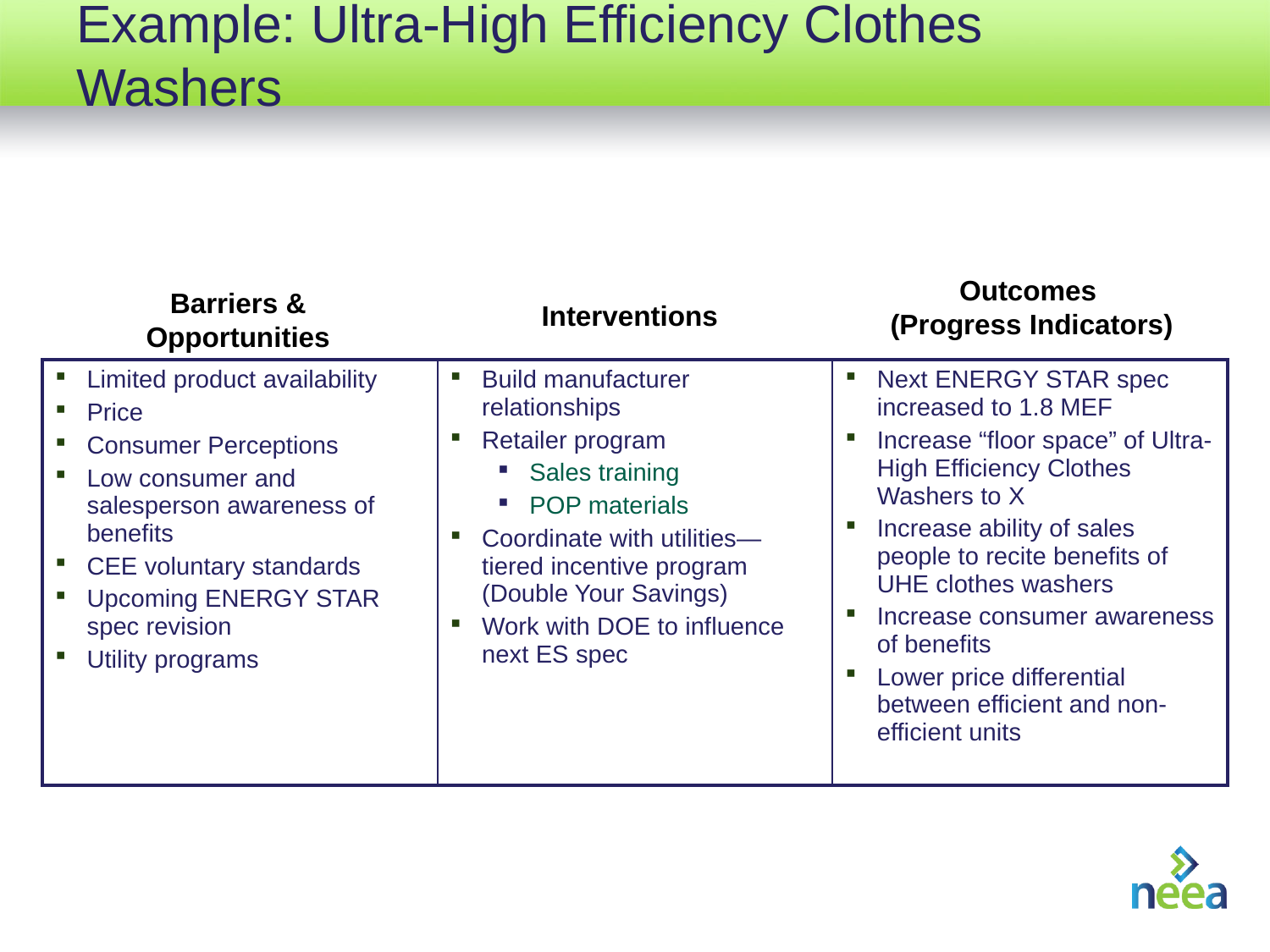

# Example: Ultra-High Efficiency Clothes Washers

Outcomes
(Progress Indicators)

Interventions
Barriers & Opportunities
| Limited product availability Price Consumer Perceptions Low consumer and salesperson awareness of benefits CEE voluntary standards Upcoming ENERGY STAR spec revision Utility programs | Build manufacturer relationships Retailer program Sales training POP materials Coordinate with utilities—tiered incentive program (Double Your Savings) Work with DOE to influence next ES spec | Next ENERGY STAR spec increased to 1.8 MEF Increase “floor space” of Ultra-High Efficiency Clothes Washers to X Increase ability of sales people to recite benefits of UHE clothes washers Increase consumer awareness of benefits Lower price differential between efficient and non-efficient units |
| --- | --- | --- |